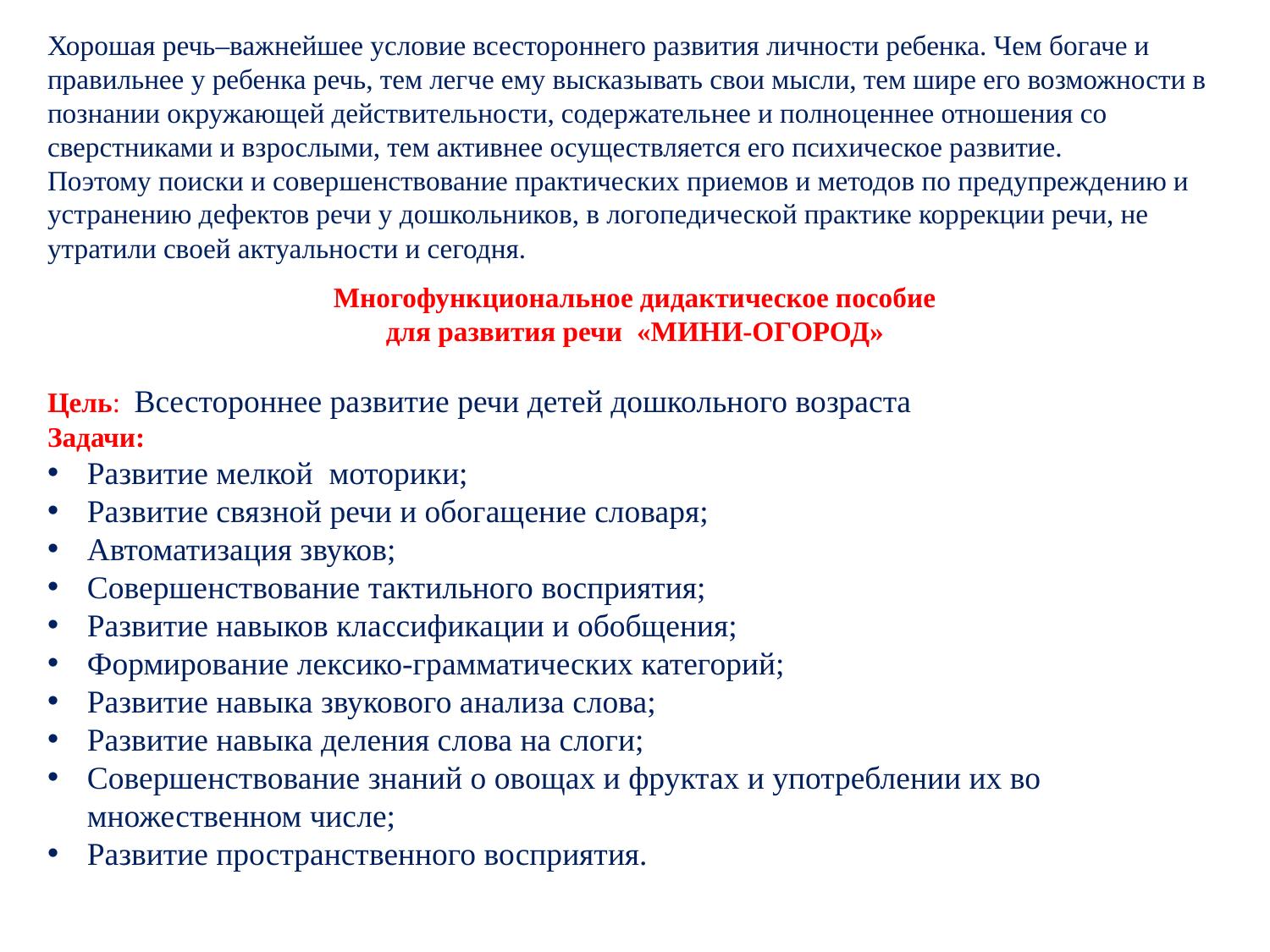

Хорошая речь–важнейшее условие всестороннего развития личности ребенка. Чем богаче и правильнее у ребенка речь, тем легче ему высказывать свои мысли, тем шире его возможности в познании окружающей действительности, содержательнее и полноценнее отношения со сверстниками и взрослыми, тем активнее осуществляется его психическое развитие.
Поэтому поиски и совершенствование практических приемов и методов по предупреждению и устранению дефектов речи у дошкольников, в логопедической практике коррекции речи, не утратили своей актуальности и сегодня.
Многофункциональное дидактическое пособие
для развития речи  «МИНИ-ОГОРОД»

Цель:  Всестороннее развитие речи детей дошкольного возраста
Задачи:
Развитие мелкой  моторики;
Развитие связной речи и обогащение словаря;
Автоматизация звуков;
Совершенствование тактильного восприятия;
Развитие навыков классификации и обобщения;
Формирование лексико-грамматических категорий;
Развитие навыка звукового анализа слова;
Развитие навыка деления слова на слоги;
Совершенствование знаний о овощах и фруктах и употреблении их во множественном числе;
Развитие пространственного восприятия.